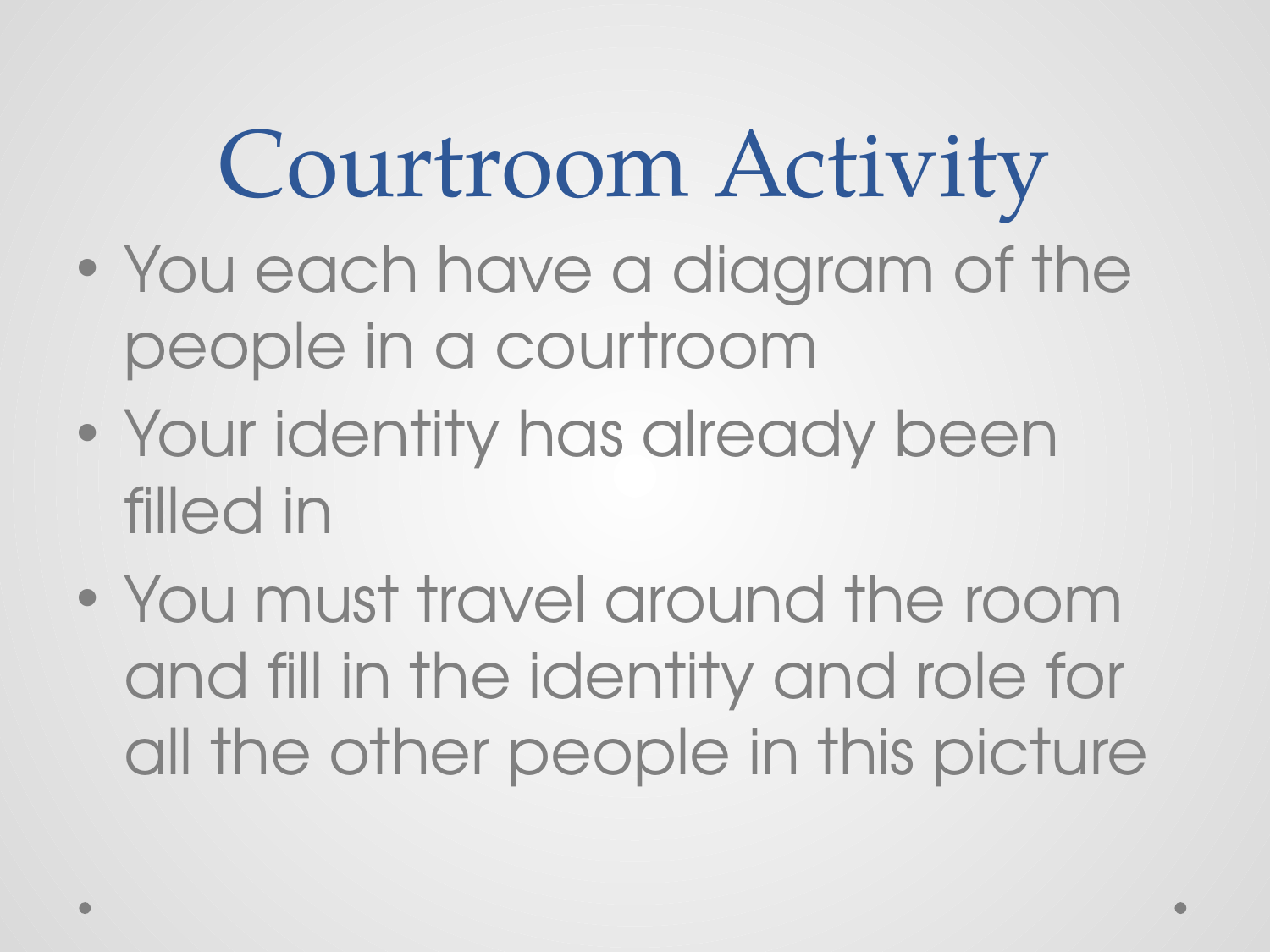

# Courtroom Activity
You each have a diagram of the people in a courtroom
Your identity has already been filled in
You must travel around the room and fill in the identity and role for all the other people in this picture